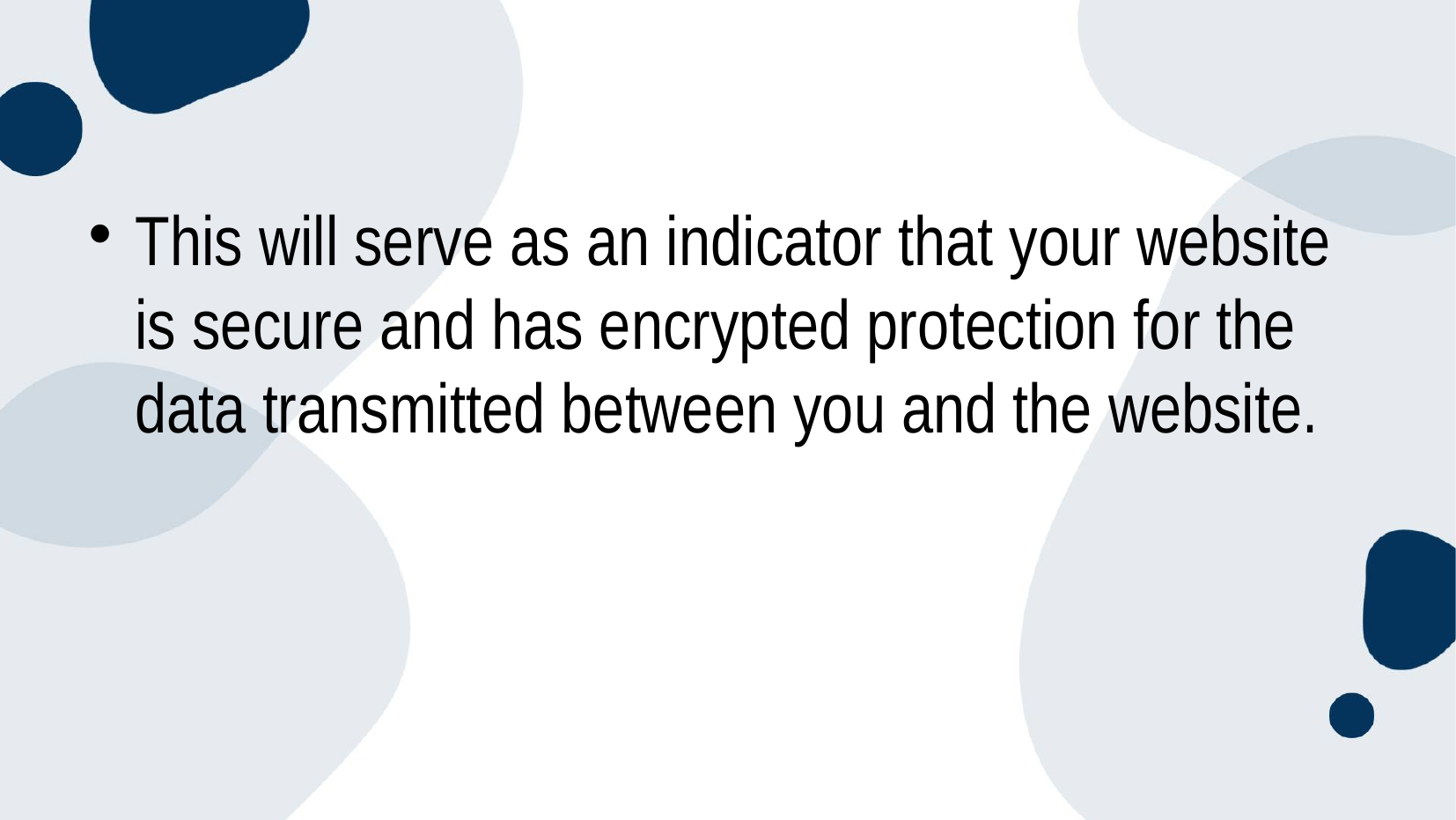

#
This will serve as an indicator that your website is secure and has encrypted protection for the data transmitted between you and the website.